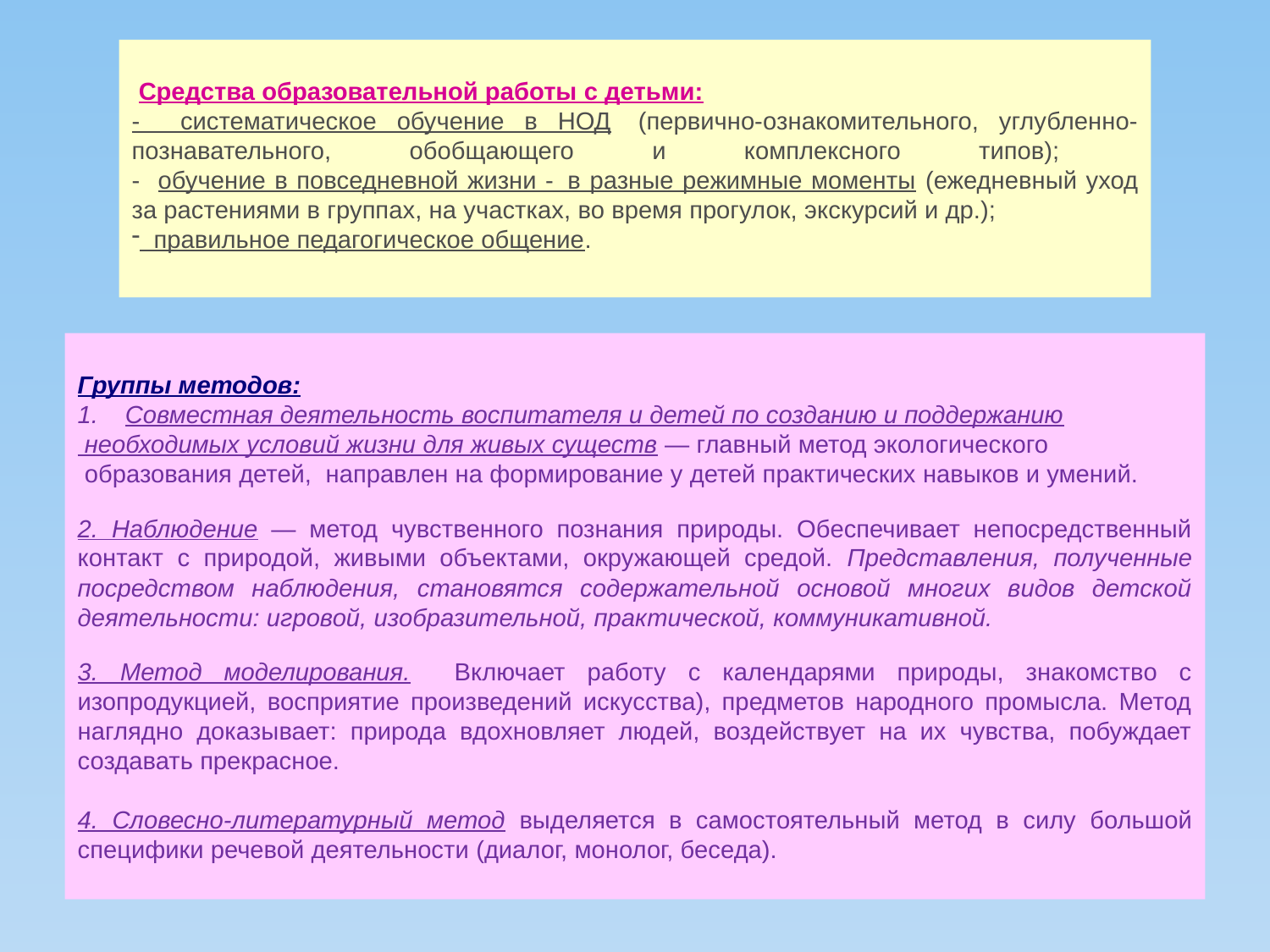

Средства образовательной работы с детьми:
-  систематическое обучение в НОД  (первично-ознакомительного, углубленно-познавательного, обобщающего и комплексного типов);
-  обучение в повседневной жизни -  в разные режимные моменты (ежедневный уход за растениями в группах, на участках, во время прогулок, экскурсий и др.);
  правильное педагогическое общение.

Группы методов:
Совместная деятельность воспитателя и детей по созданию и поддержанию
 необходимых условий жизни для живых существ — главный метод экологического
 образования детей,  направлен на формирование у детей практических навыков и умений.

2. Наблюдение — метод чувственного познания природы. Обеспечивает непосредственный контакт с природой, живыми объектами, окружающей средой. Представления, полученные посредством наблюдения, становятся содержательной основой многих видов детской деятельности: игровой, изобразительной, практической, коммуникативной.

3. Метод моделирования.  Включает работу с календарями природы, знакомство с изопродукцией, восприятие произведений искусства), предметов народного промысла. Метод наглядно доказывает: природа вдохновляет людей, воздействует на их чувства, побуждает создавать прекрасное.

4. Словесно-литературный метод выделяется в самостоятельный метод в силу большой специфики речевой деятельности (диалог, монолог, беседа).